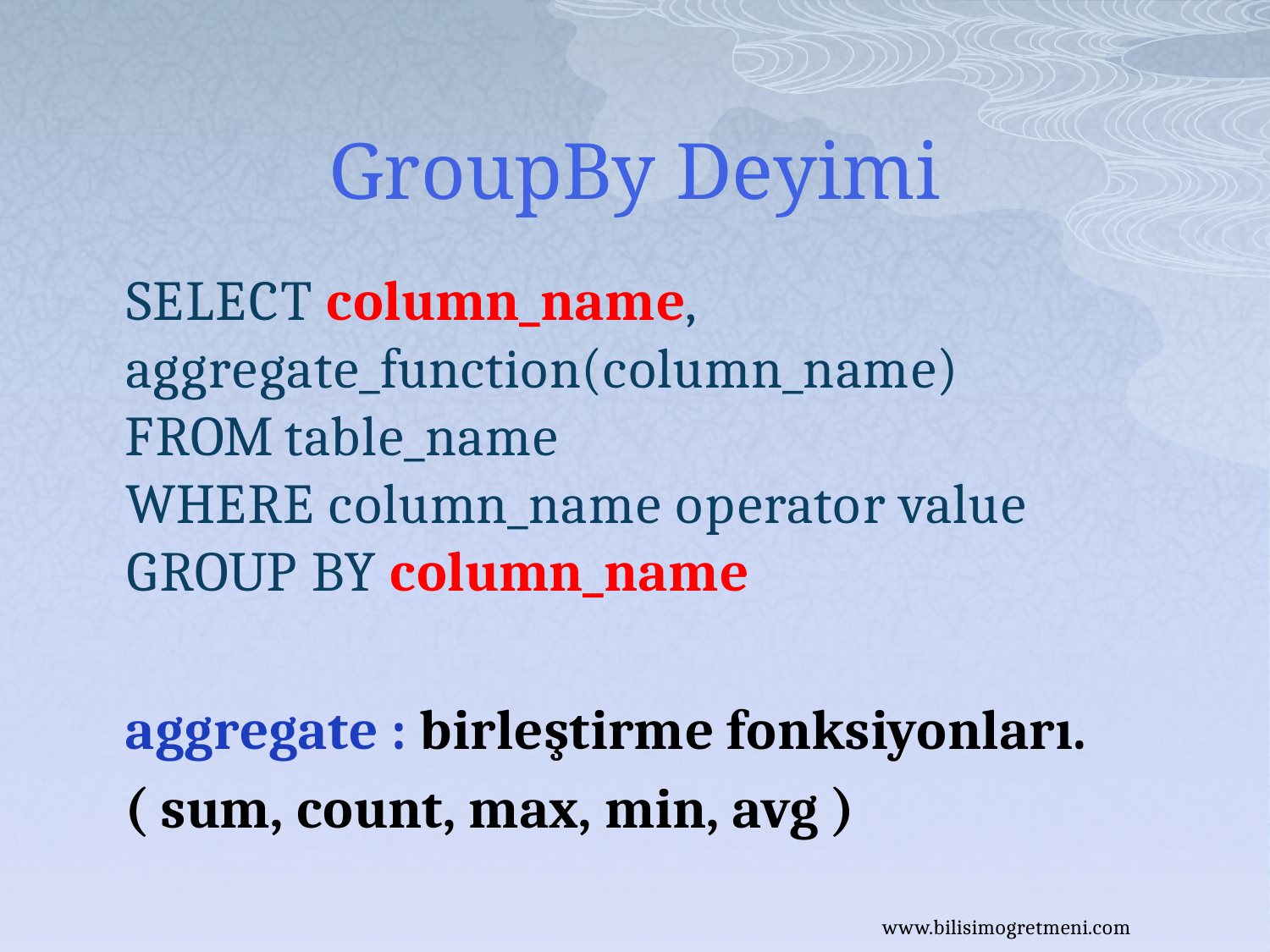

# GroupBy Deyimi
	SELECT column_name, aggregate_function(column_name)
FROM table_name
WHERE column_name operator value
GROUP BY column_name

	aggregate : birleştirme fonksiyonları.
	( sum, count, max, min, avg )
www.bilisimogretmeni.com